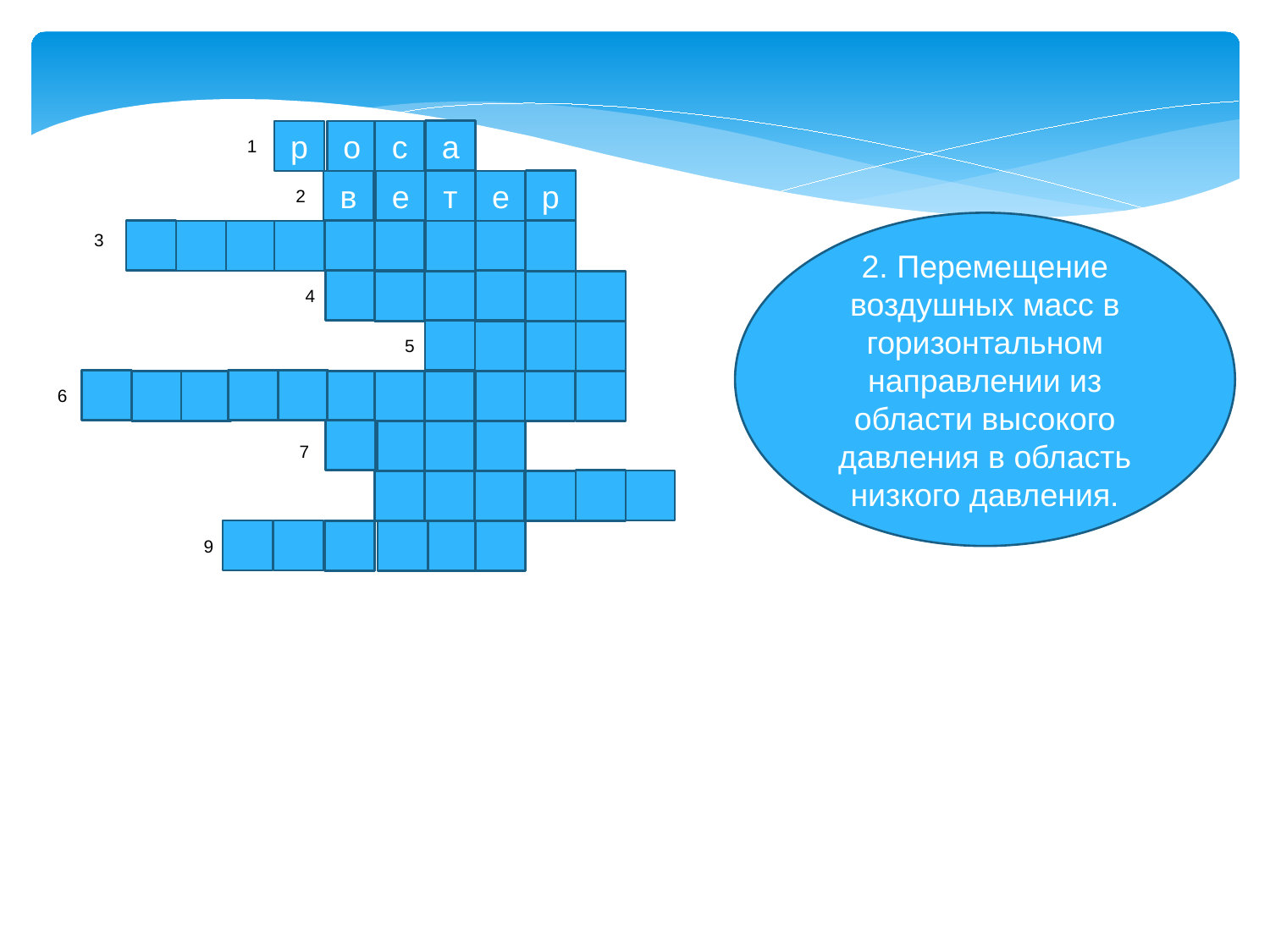

а
с
р
о
1
р
т
в
е
е
2
2. Перемещение воздушных масс в горизонтальном направлении из области высокого давления в область низкого давления.

3

4

5

6

7

8

9